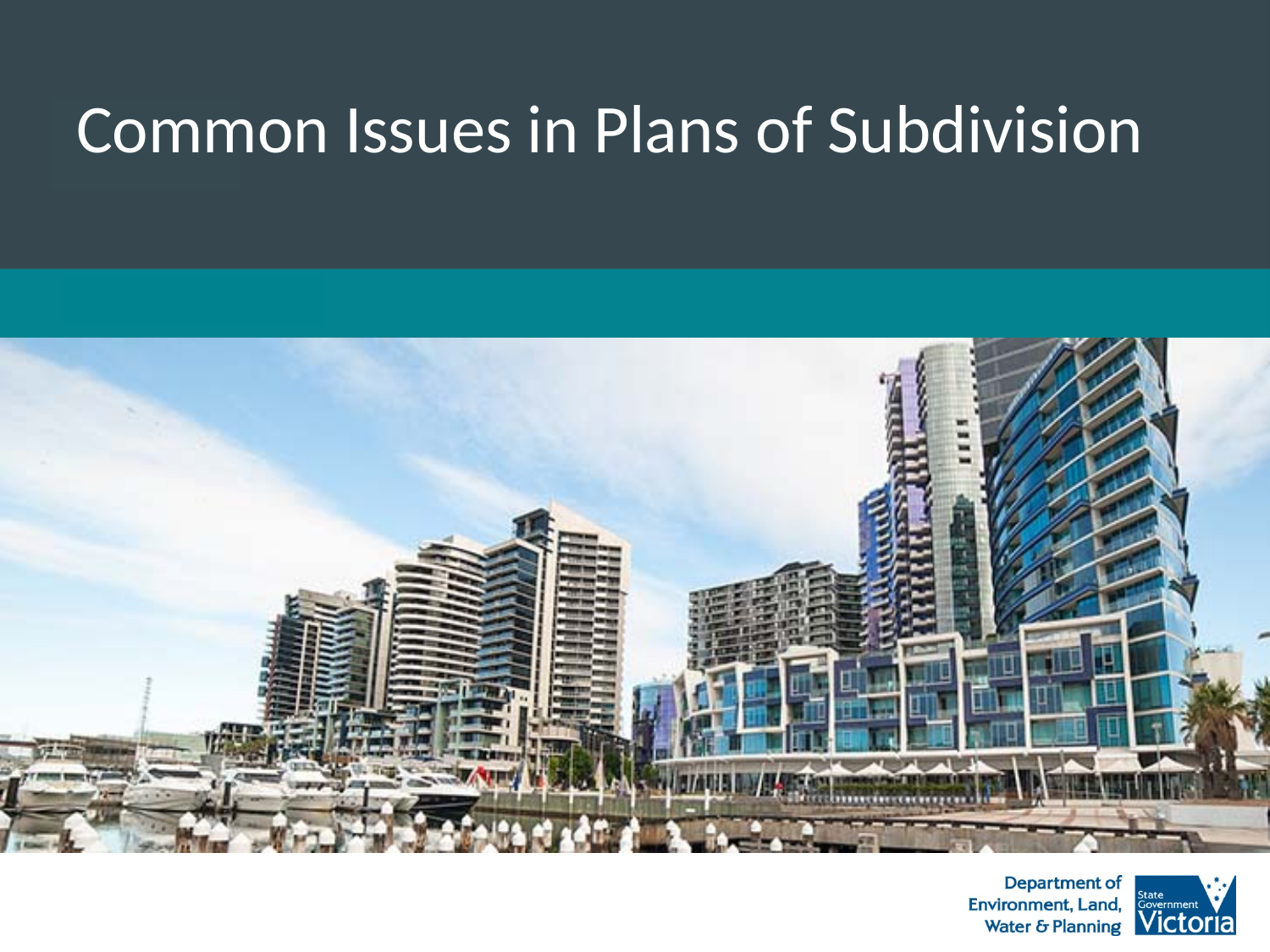

# Common Issues in Plans of Subdivision